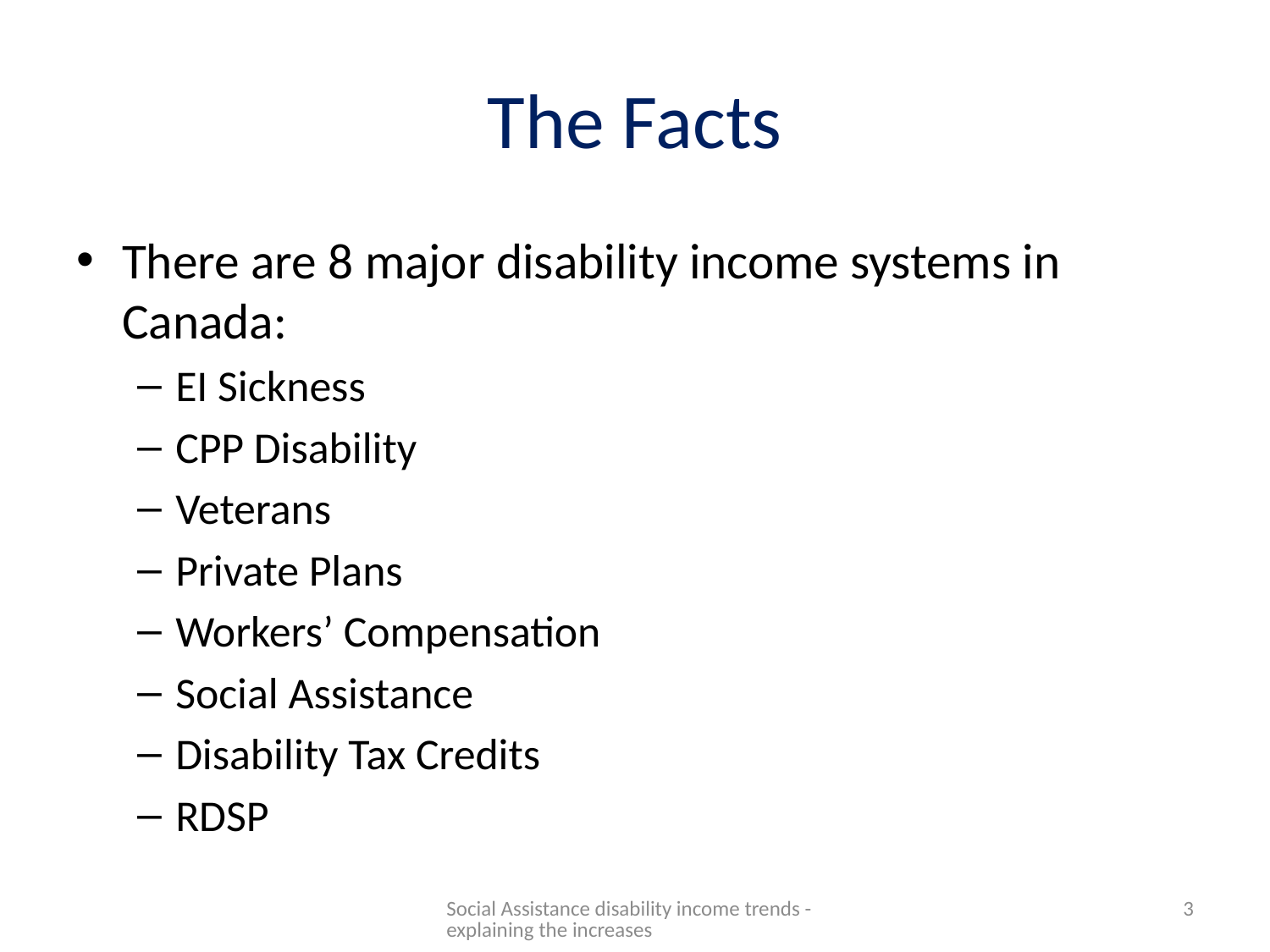

# The Facts
There are 8 major disability income systems in Canada:
EI Sickness
CPP Disability
Veterans
Private Plans
Workers’ Compensation
Social Assistance
Disability Tax Credits
RDSP
Social Assistance disability income trends - explaining the increases
3